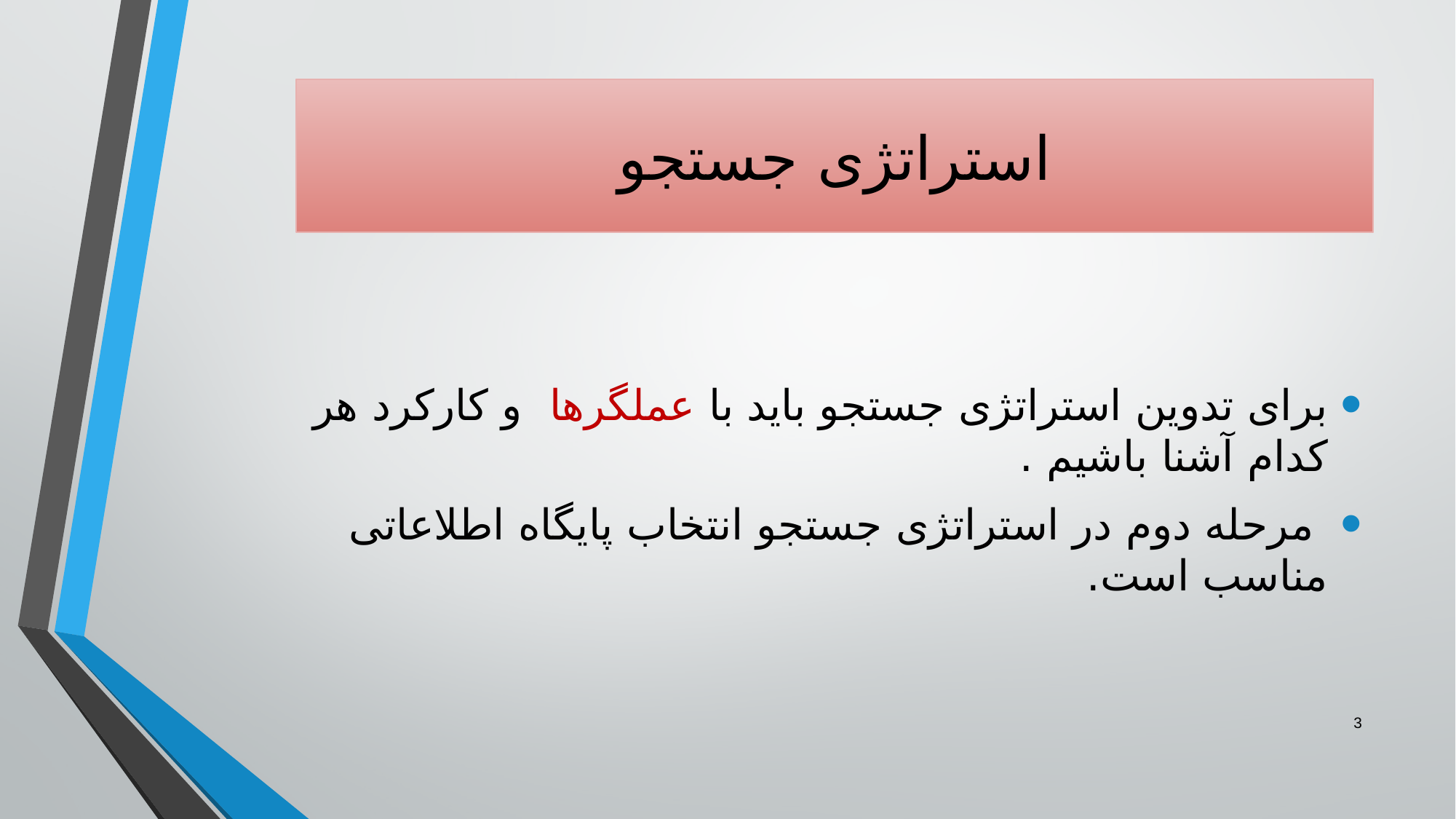

# استراتژی جستجو
برای تدوین استراتژی جستجو باید با عملگرها  و کارکرد هر کدام آشنا باشیم .
 مرحله دوم در استراتژی جستجو انتخاب پایگاه اطلاعاتی مناسب است.
3